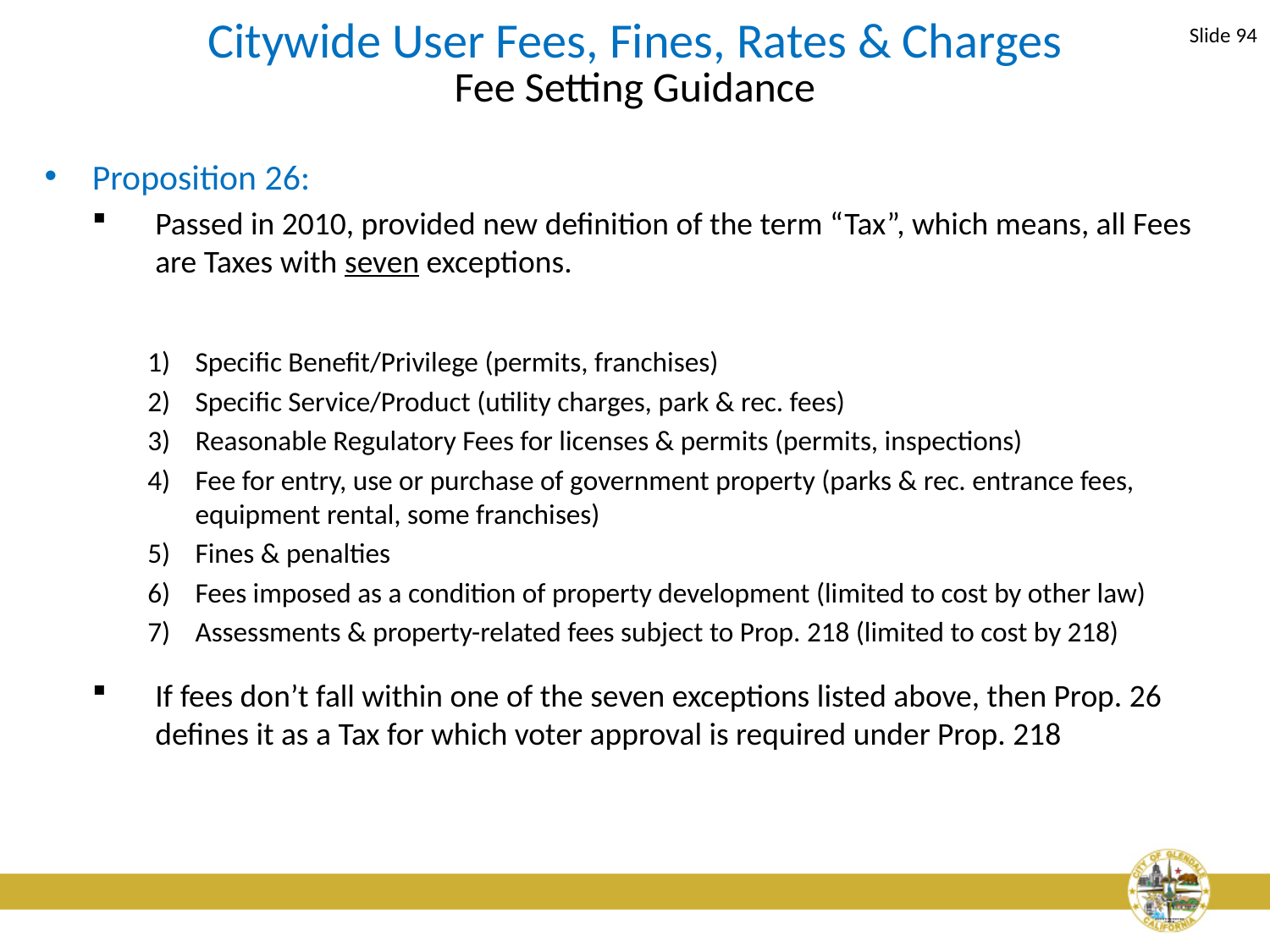

Slide 94
# Citywide User Fees, Fines, Rates & Charges Fee Setting Guidance
Proposition 26:
Passed in 2010, provided new definition of the term “Tax”, which means, all Fees are Taxes with seven exceptions.

Specific Benefit/Privilege (permits, franchises)
Specific Service/Product (utility charges, park & rec. fees)
Reasonable Regulatory Fees for licenses & permits (permits, inspections)
Fee for entry, use or purchase of government property (parks & rec. entrance fees, equipment rental, some franchises)
Fines & penalties
Fees imposed as a condition of property development (limited to cost by other law)
Assessments & property-related fees subject to Prop. 218 (limited to cost by 218)
If fees don’t fall within one of the seven exceptions listed above, then Prop. 26 defines it as a Tax for which voter approval is required under Prop. 218